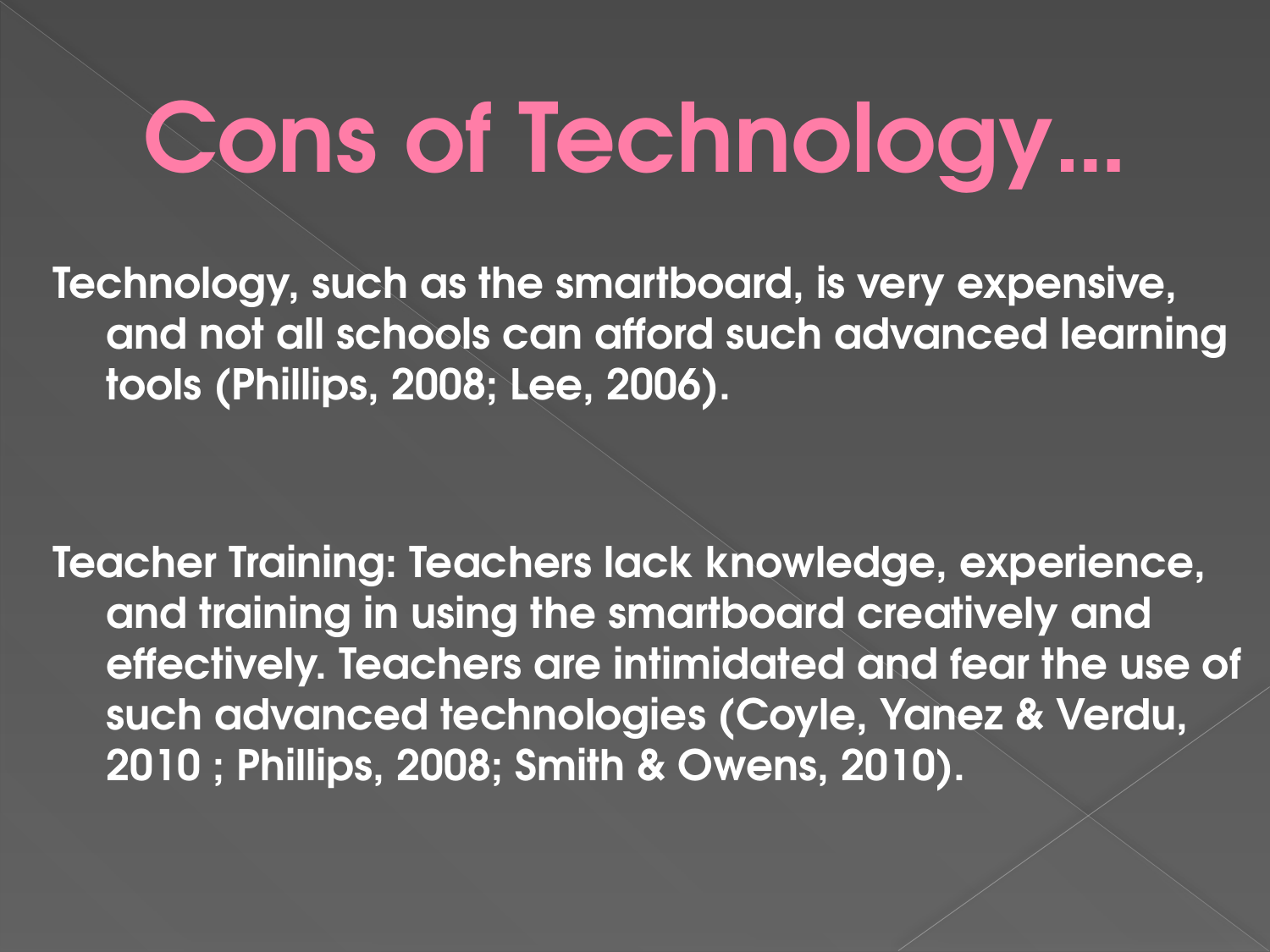

# Cons of Technology…

Technology, such as the smartboard, is very expensive, and not all schools can afford such advanced learning tools (Phillips, 2008; Lee, 2006).

Teacher Training: Teachers lack knowledge, experience, and training in using the smartboard creatively and effectively. Teachers are intimidated and fear the use of such advanced technologies (Coyle, Yanez & Verdu, 2010 ; Phillips, 2008; Smith & Owens, 2010).